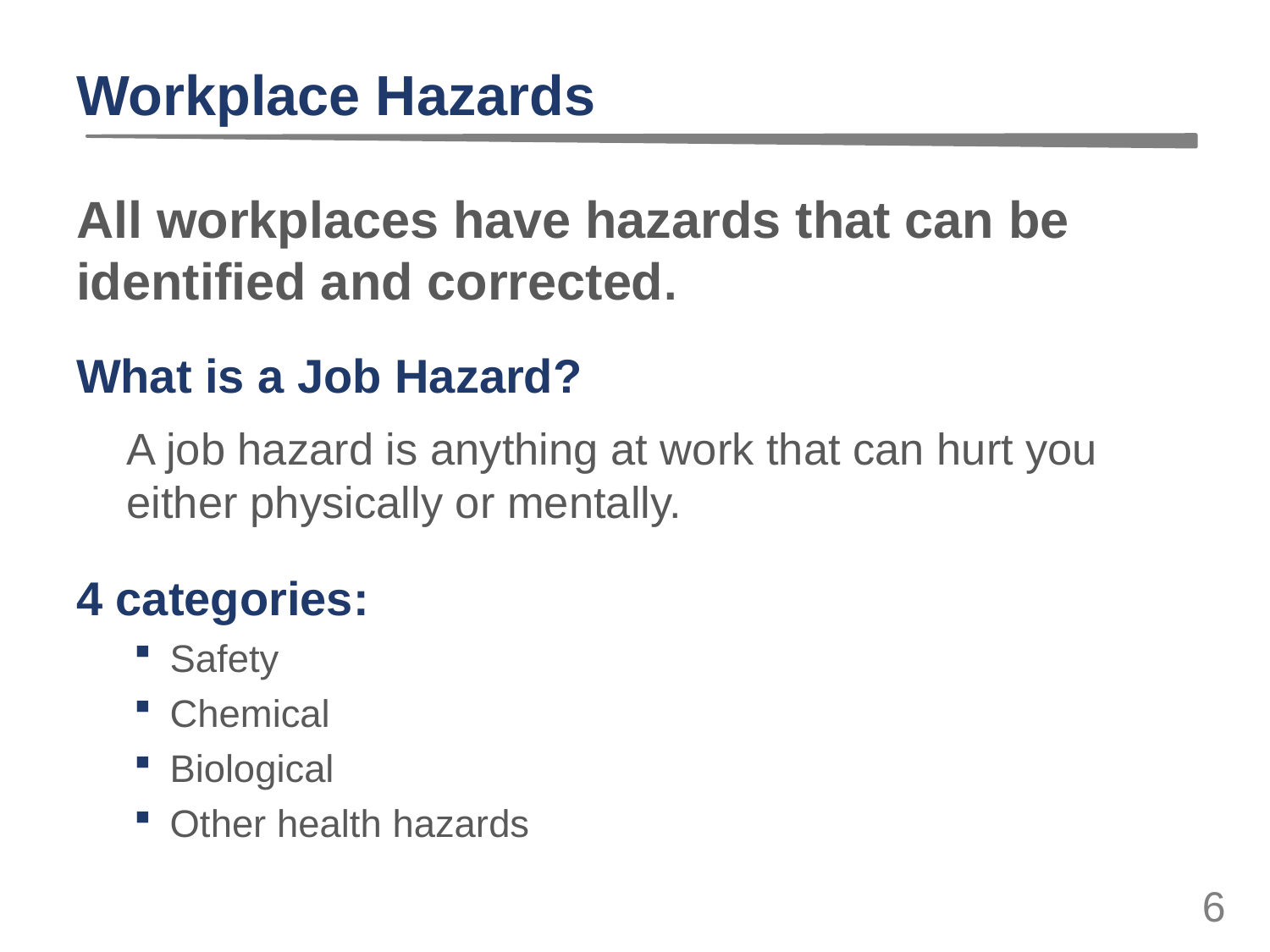

# Workplace Hazards

All workplaces have hazards that can be identified and corrected.
What is a Job Hazard?
A job hazard is anything at work that can hurt you either physically or mentally.

4 categories:
Safety
Chemical
Biological
Other health hazards
6